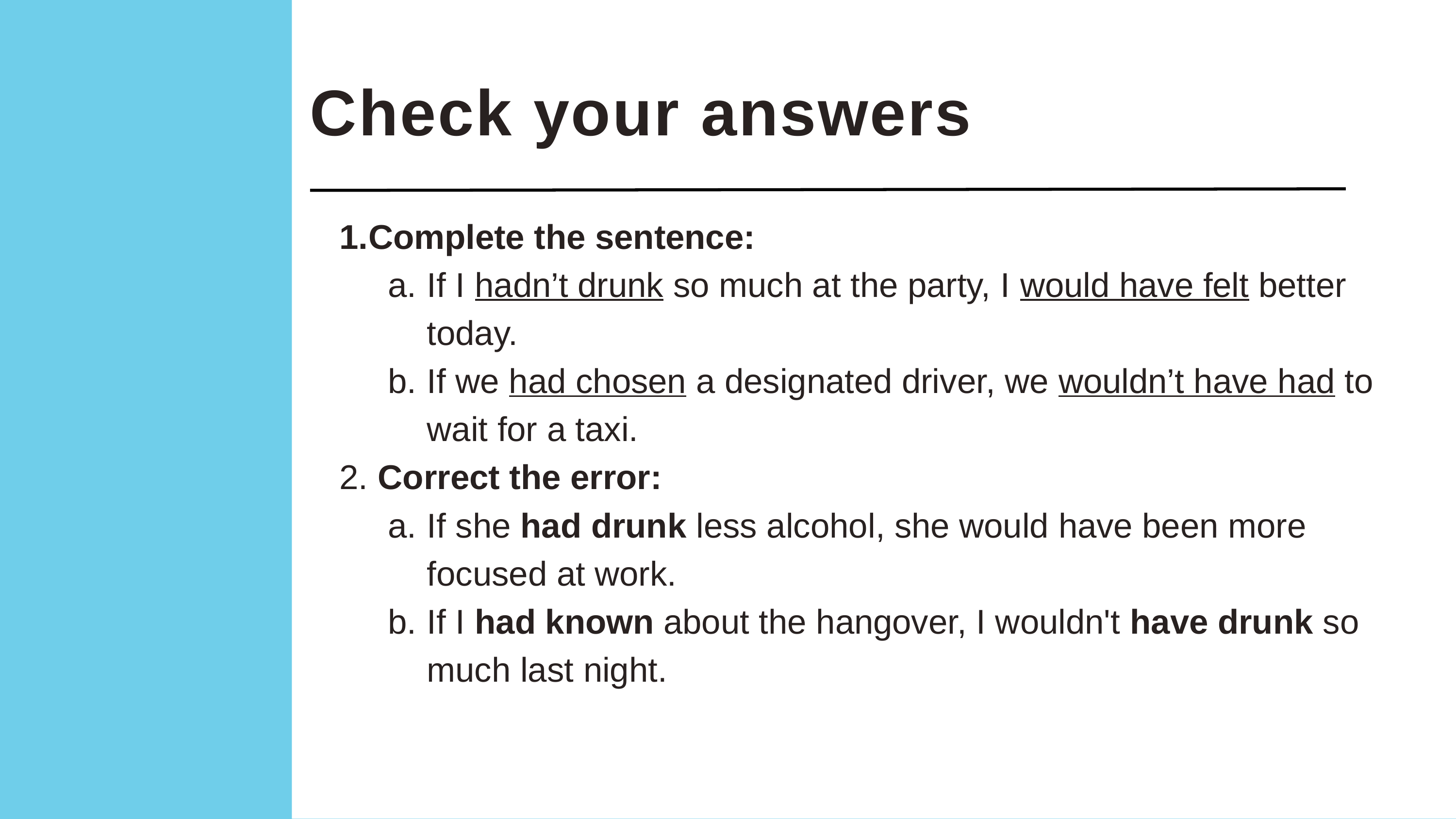

Check your answers

Complete the sentence:
If I hadn’t drunk so much at the party, I would have felt better today.
If we had chosen a designated driver, we wouldn’t have had to wait for a taxi.
 Correct the error:
If she had drunk less alcohol, she would have been more focused at work.
If I had known about the hangover, I wouldn't have drunk so much last night.